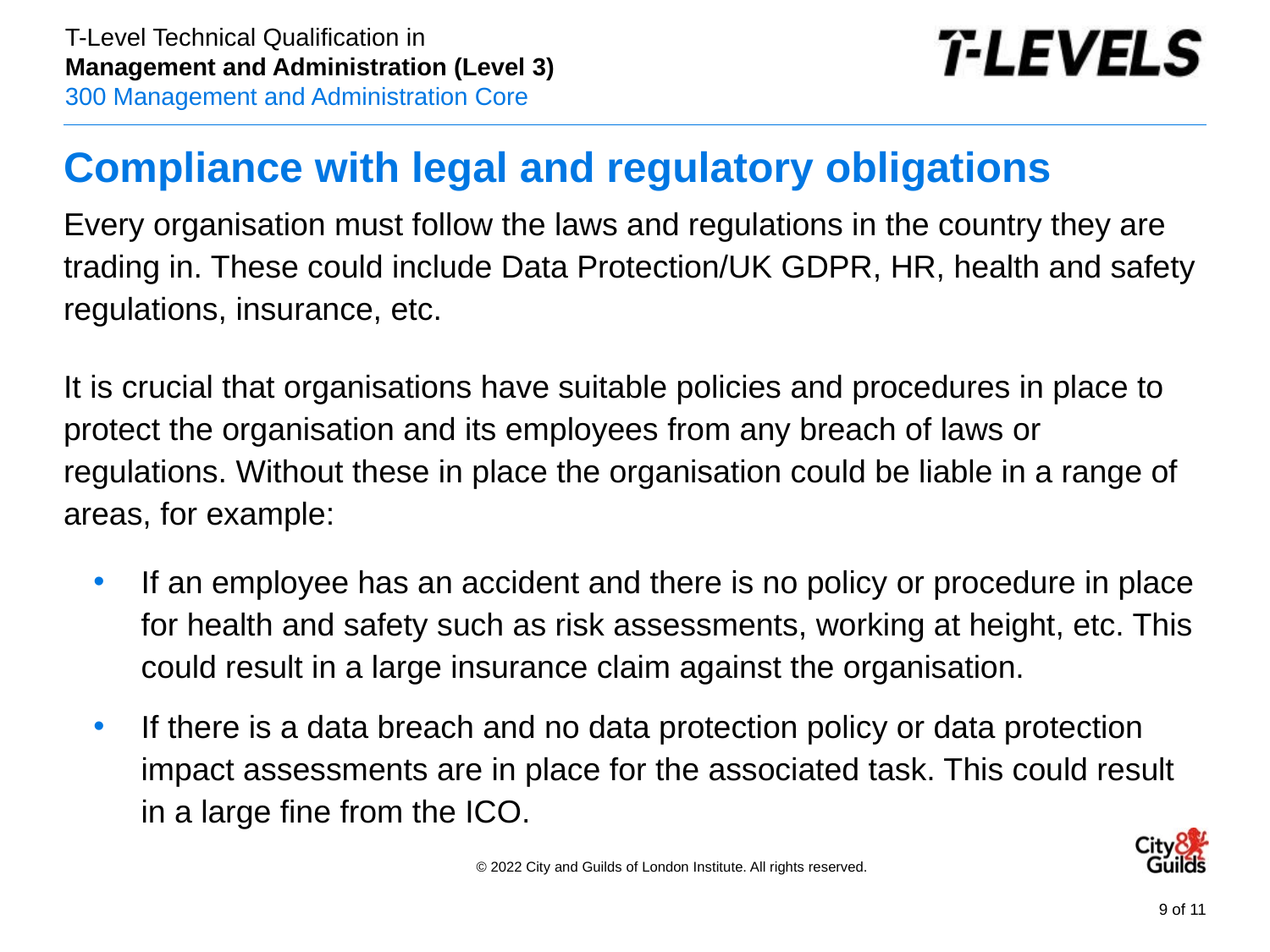

# Compliance with legal and regulatory obligations
Every organisation must follow the laws and regulations in the country they are trading in. These could include Data Protection/UK GDPR, HR, health and safety regulations, insurance, etc.
It is crucial that organisations have suitable policies and procedures in place to protect the organisation and its employees from any breach of laws or regulations. Without these in place the organisation could be liable in a range of areas, for example:
If an employee has an accident and there is no policy or procedure in place for health and safety such as risk assessments, working at height, etc. This could result in a large insurance claim against the organisation.
If there is a data breach and no data protection policy or data protection impact assessments are in place for the associated task. This could result in a large fine from the ICO.